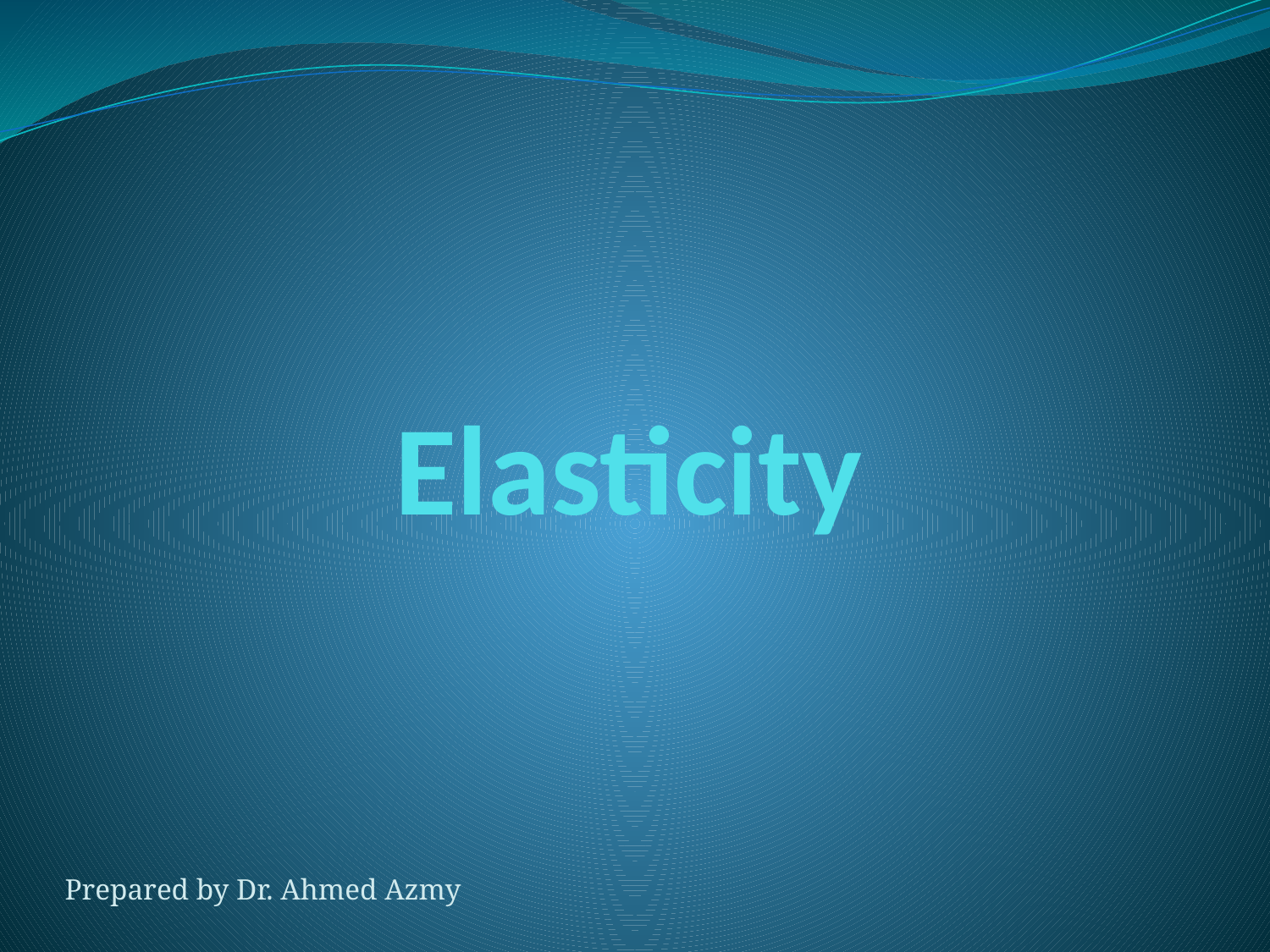

# Elasticity
Prepared by Dr. Ahmed Azmy